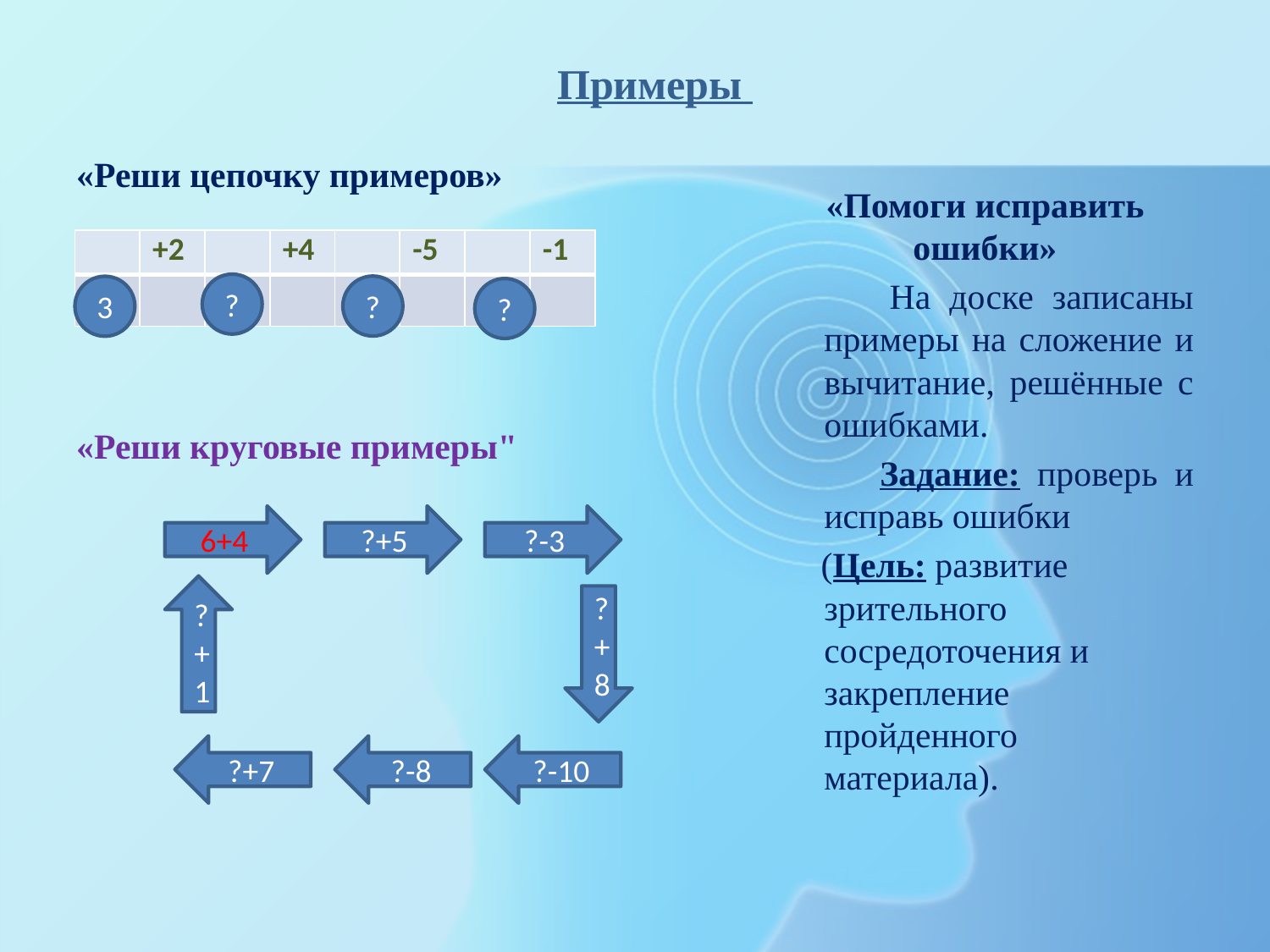

# Примеры
«Реши цепочку примеров»

«Реши круговые примеры"
«Помоги исправить ошибки»
      На доске записаны примеры на сложение и вычитание, решённые с ошибками.
      Задание: проверь и исправь ошибки
     (Цель: развитие зрительного сосредоточения и закрепление пройденного материала).
|  | +2 |  | +4 |  | -5 |  | -1 |
| --- | --- | --- | --- | --- | --- | --- | --- |
|  |  |  |  |  |  |  |  |
?
?
3
?
6+4
?+5
?-3
?+1
?+8
?+7
?-8
?-10